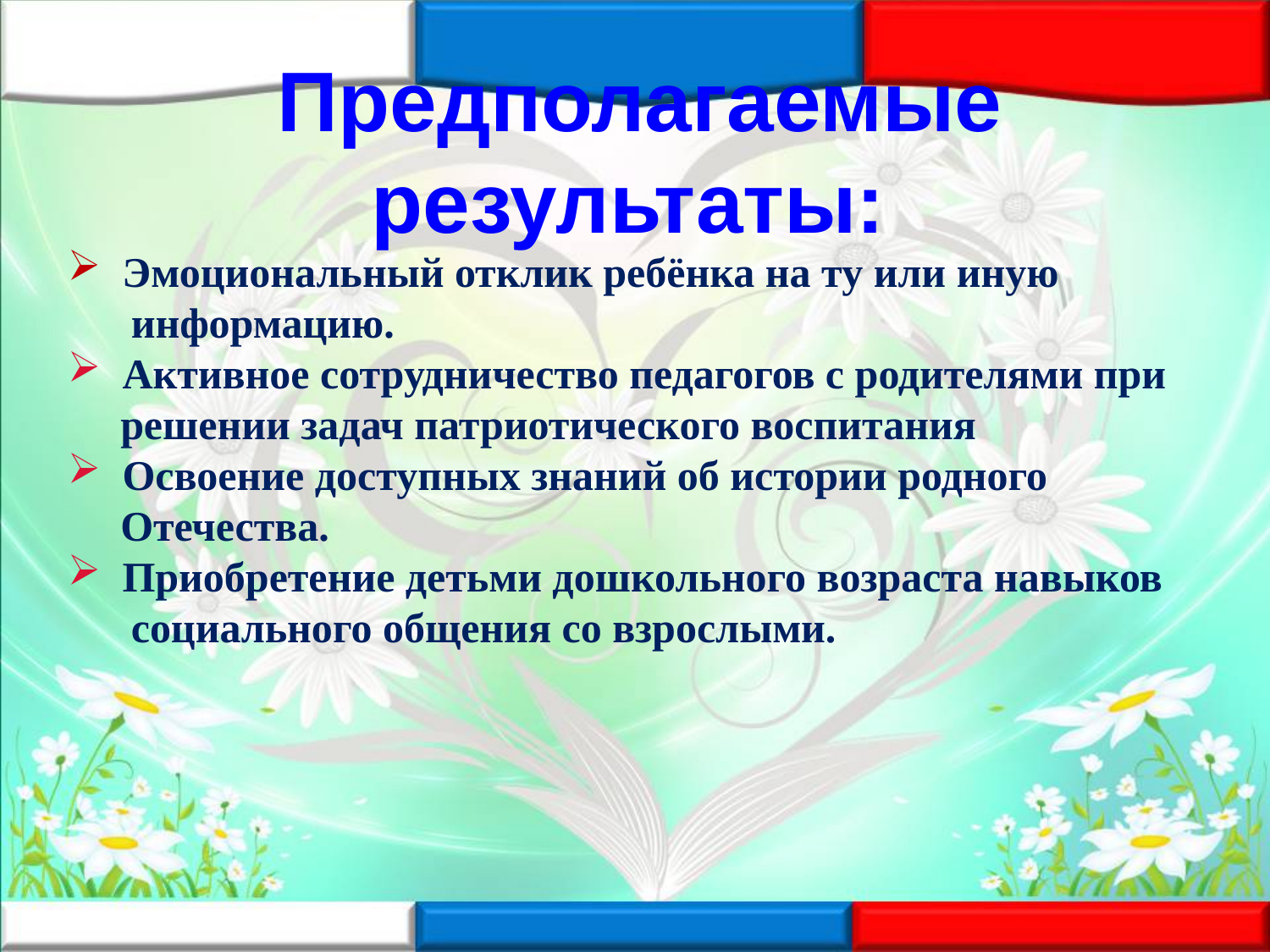

Предполагаемые результаты:
  Эмоциональный отклик ребёнка на ту или иную
      информацию.
  Активное сотрудничество педагогов с родителями при
     решении задач патриотического воспитания
  Освоение доступных знаний об истории родного
     Отечества.
  Приобретение детьми дошкольного возраста навыков
      социального общения со взрослыми.